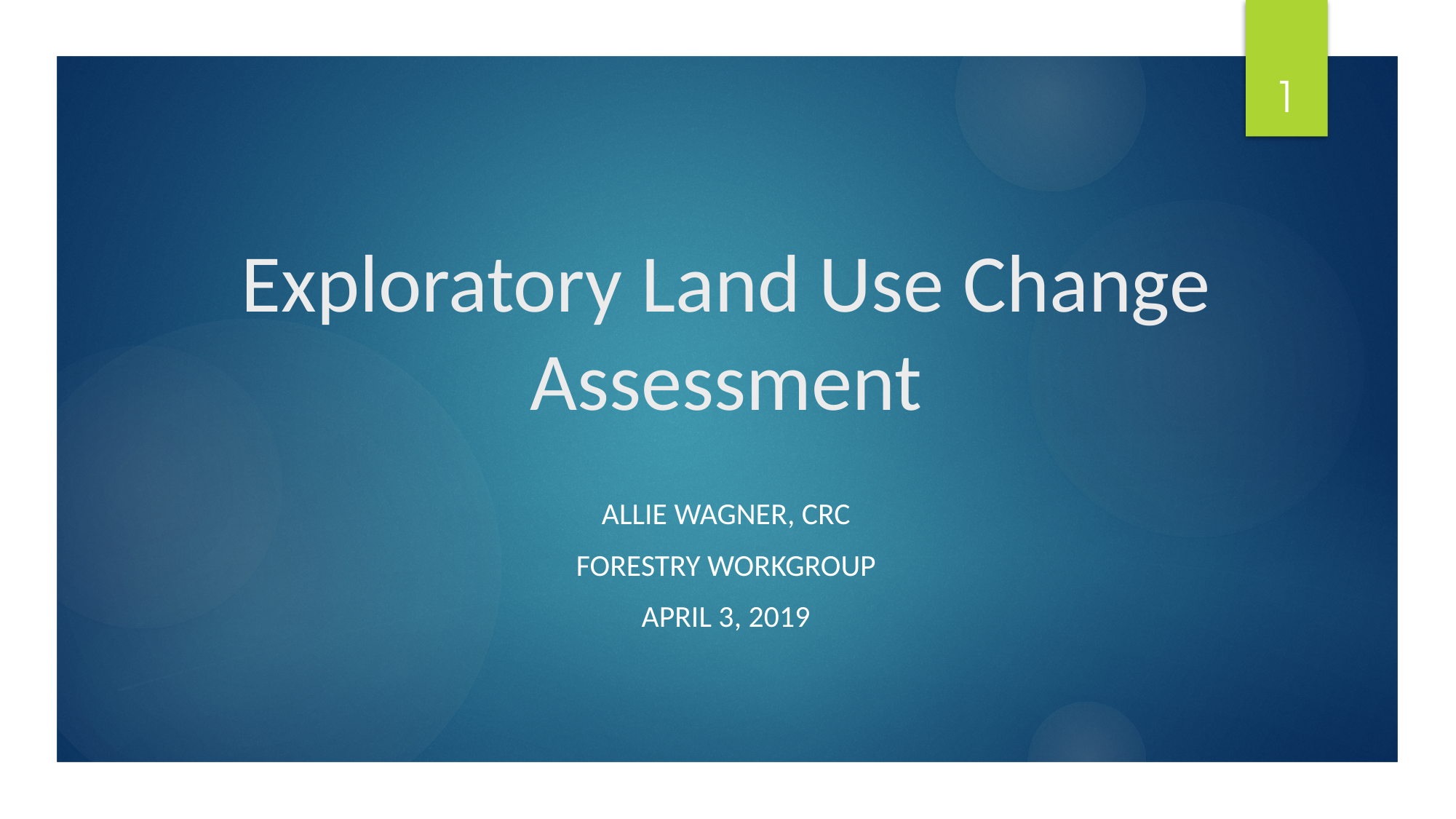

1
# Exploratory Land Use Change Assessment
Allie Wagner, CRC
Forestry Workgroup
April 3, 2019